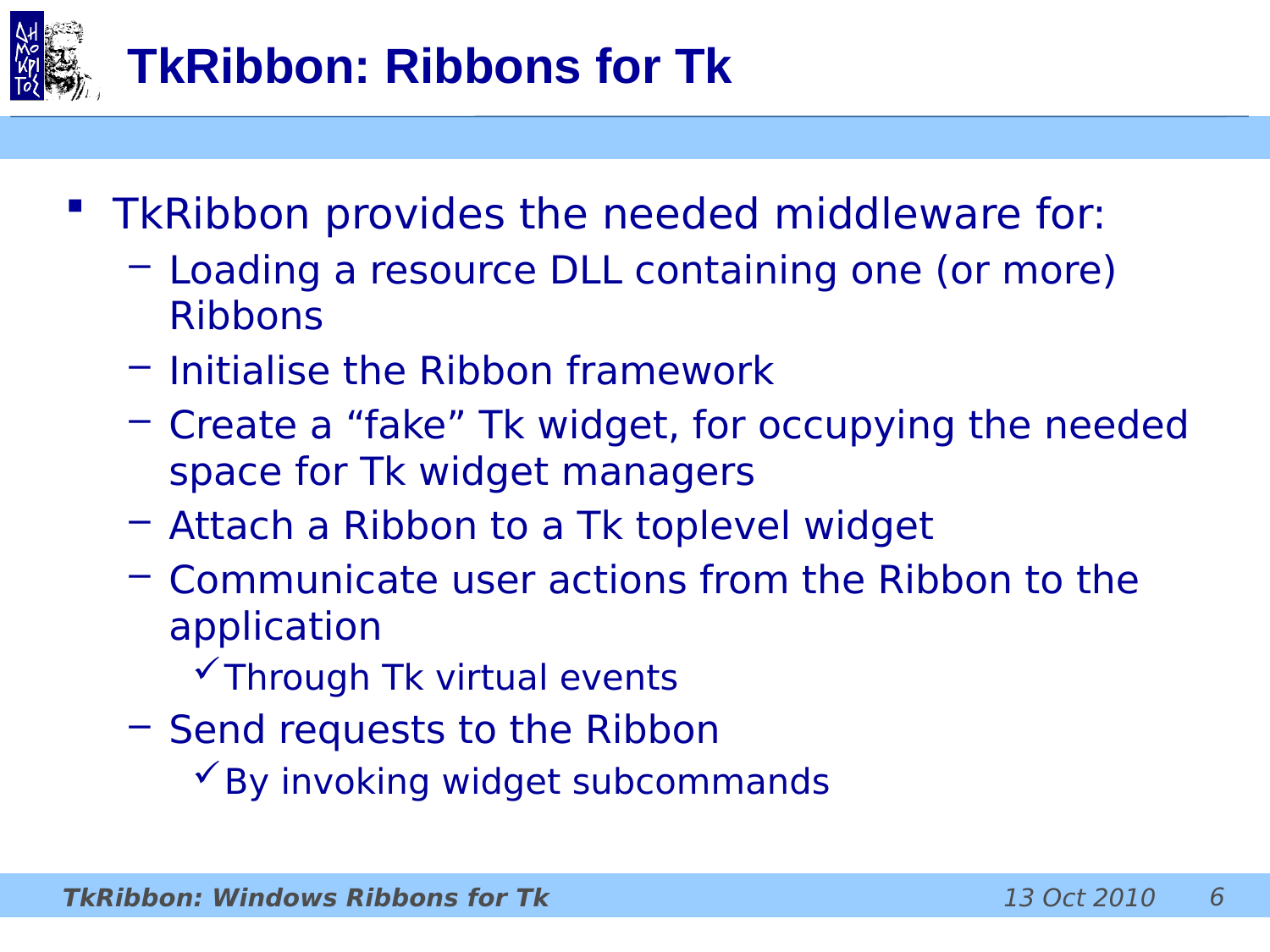

# TkRibbon: Ribbons for Tk
TkRibbon provides the needed middleware for:
Loading a resource DLL containing one (or more) Ribbons
Initialise the Ribbon framework
Create a “fake” Tk widget, for occupying the needed space for Tk widget managers
Attach a Ribbon to a Tk toplevel widget
Communicate user actions from the Ribbon to the application
Through Tk virtual events
Send requests to the Ribbon
By invoking widget subcommands
6
TkRibbon: Windows Ribbons for Tk
13 Oct 2010